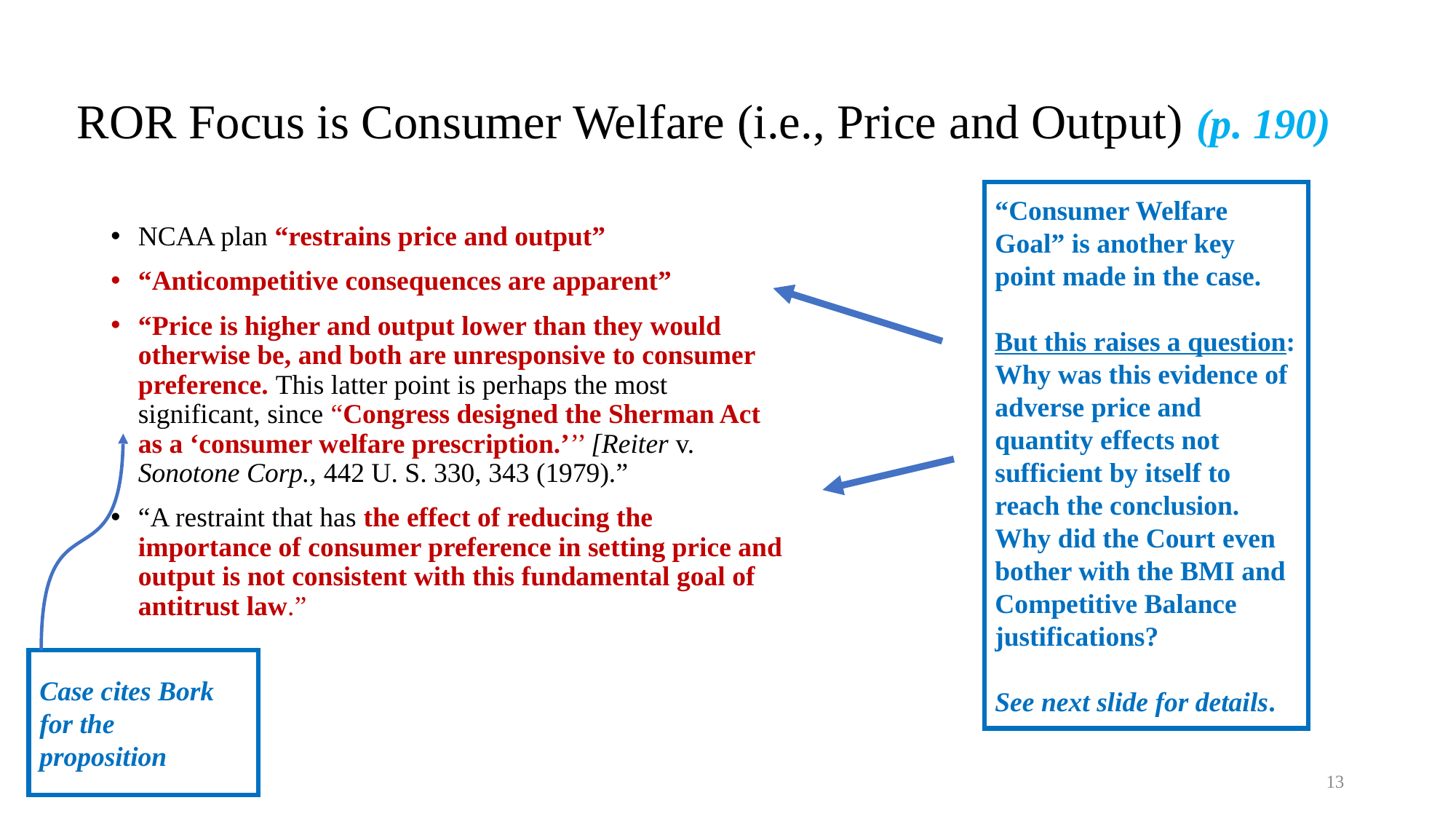

# ROR Focus is Consumer Welfare (i.e., Price and Output) (p. 190)
“Consumer Welfare Goal” is another key point made in the case.

But this raises a question:
Why was this evidence of adverse price and quantity effects not sufficient by itself to reach the conclusion.  Why did the Court even bother with the BMI and Competitive Balance justifications?

See next slide for details.
NCAA plan “restrains price and output”
“Anticompetitive consequences are apparent”
“Price is higher and output lower than they would otherwise be, and both are unresponsive to consumer preference. This latter point is perhaps the most significant, since “Congress designed the Sherman Act as a ‘consumer welfare prescription.’’’ [Reiter v. Sonotone Corp., 442 U. S. 330, 343 (1979).”
“A restraint that has the effect of reducing the importance of consumer preference in setting price and output is not consistent with this fundamental goal of antitrust law.”

Case cites Bork for the proposition
13